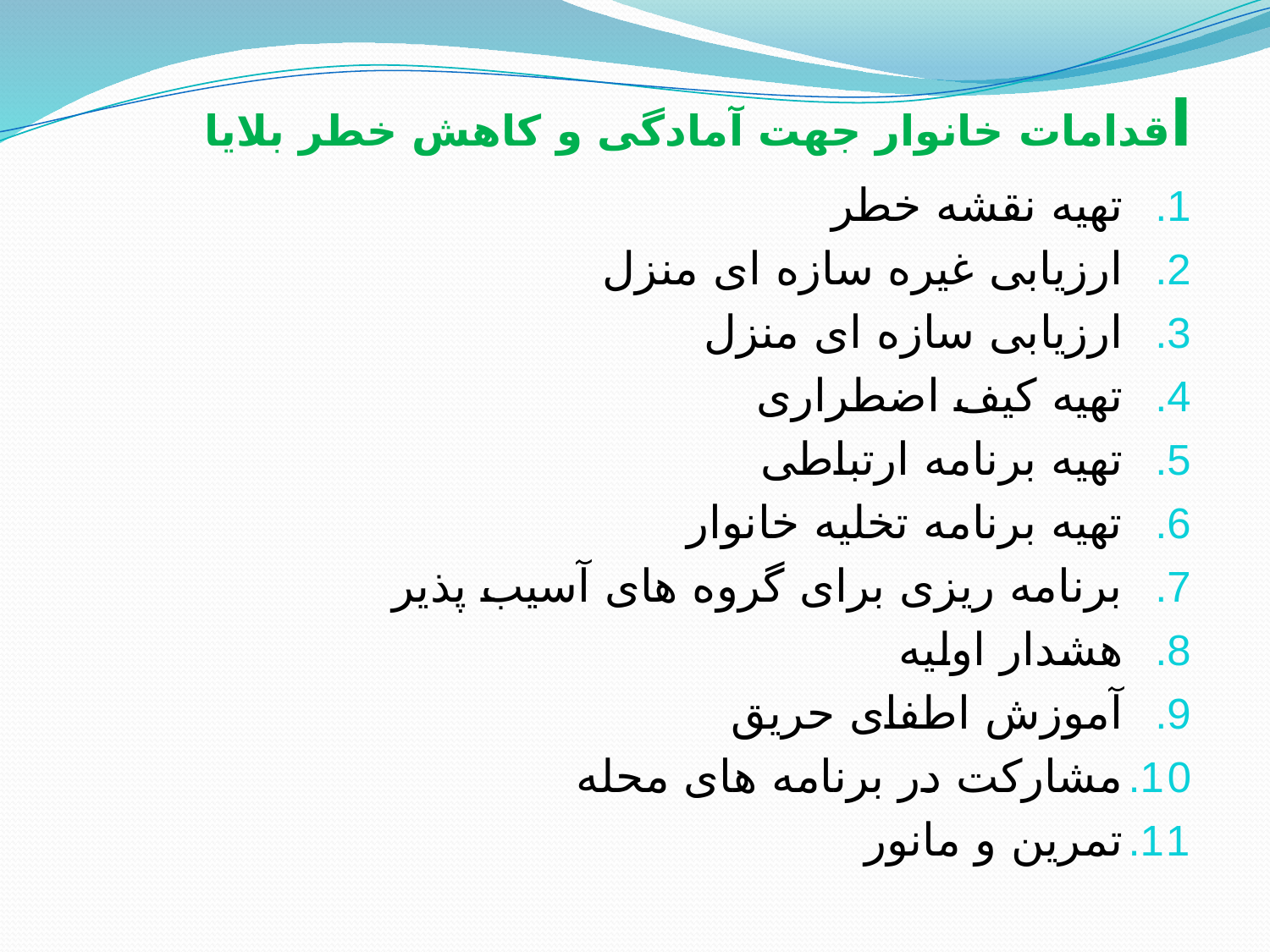

# اقدامات خانوار جهت آمادگی و کاهش خطر بلایا
تهیه نقشه خطر
ارزیابی غیره سازه ای منزل
ارزیابی سازه ای منزل
تهیه کیف اضطراری
تهیه برنامه ارتباطی
تهیه برنامه تخلیه خانوار
برنامه ریزی برای گروه های آسیب پذیر
هشدار اولیه
آموزش اطفای حریق
مشارکت در برنامه های محله
تمرین و مانور